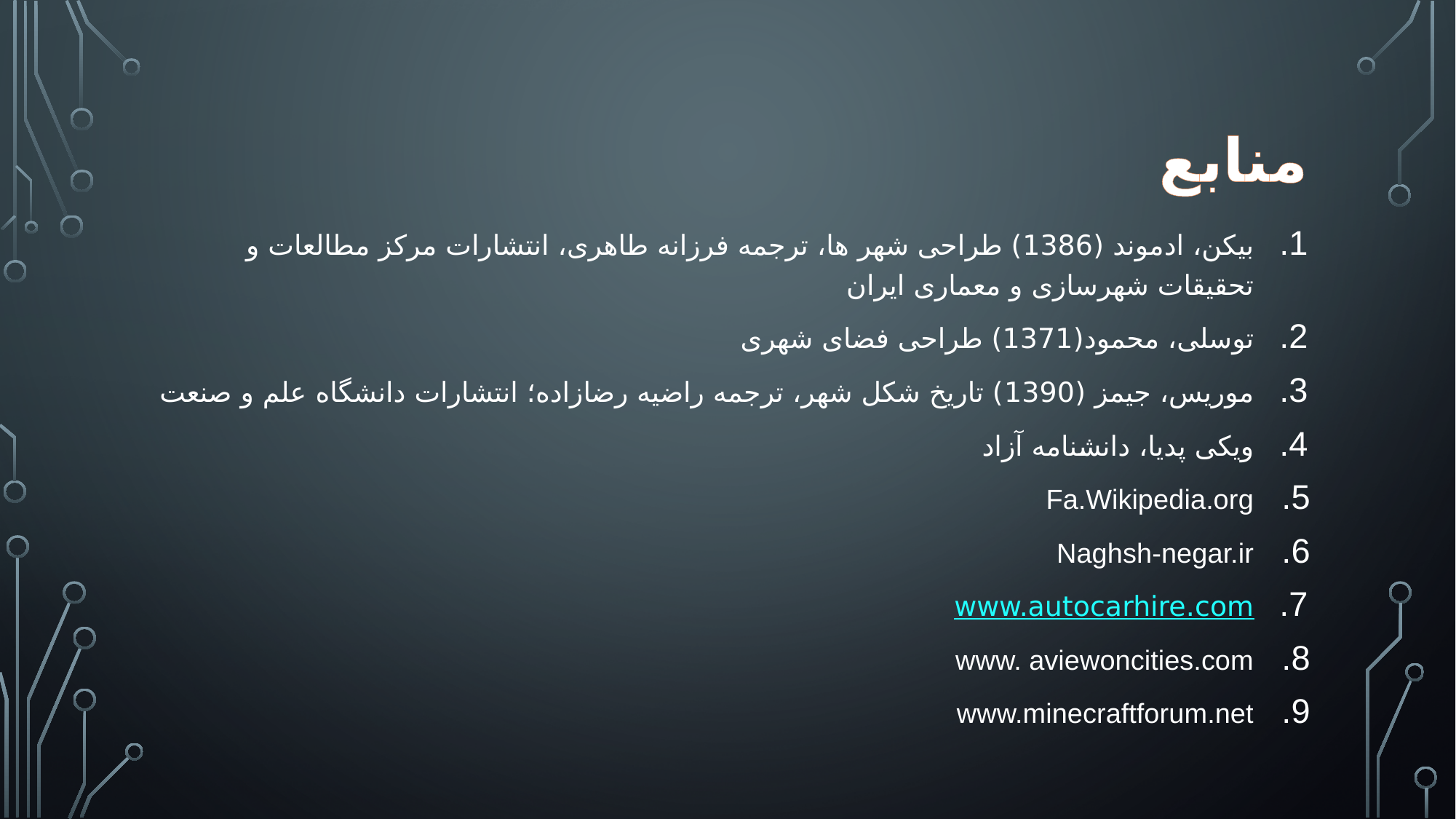

# منابع
بیکن، ادموند (1386) طراحی شهر ها، ترجمه فرزانه طاهری، انتشارات مرکز مطالعات و تحقیقات شهرسازی و معماری ایران
توسلی، محمود(1371) طراحی فضای شهری
موریس، جیمز (1390) تاریخ شکل شهر، ترجمه راضیه رضازاده؛ انتشارات دانشگاه علم و صنعت
ویکی پدیا، دانشنامه آزاد
Fa.Wikipedia.org
Naghsh-negar.ir
www.autocarhire.com
www. aviewoncities.com
www.minecraftforum.net